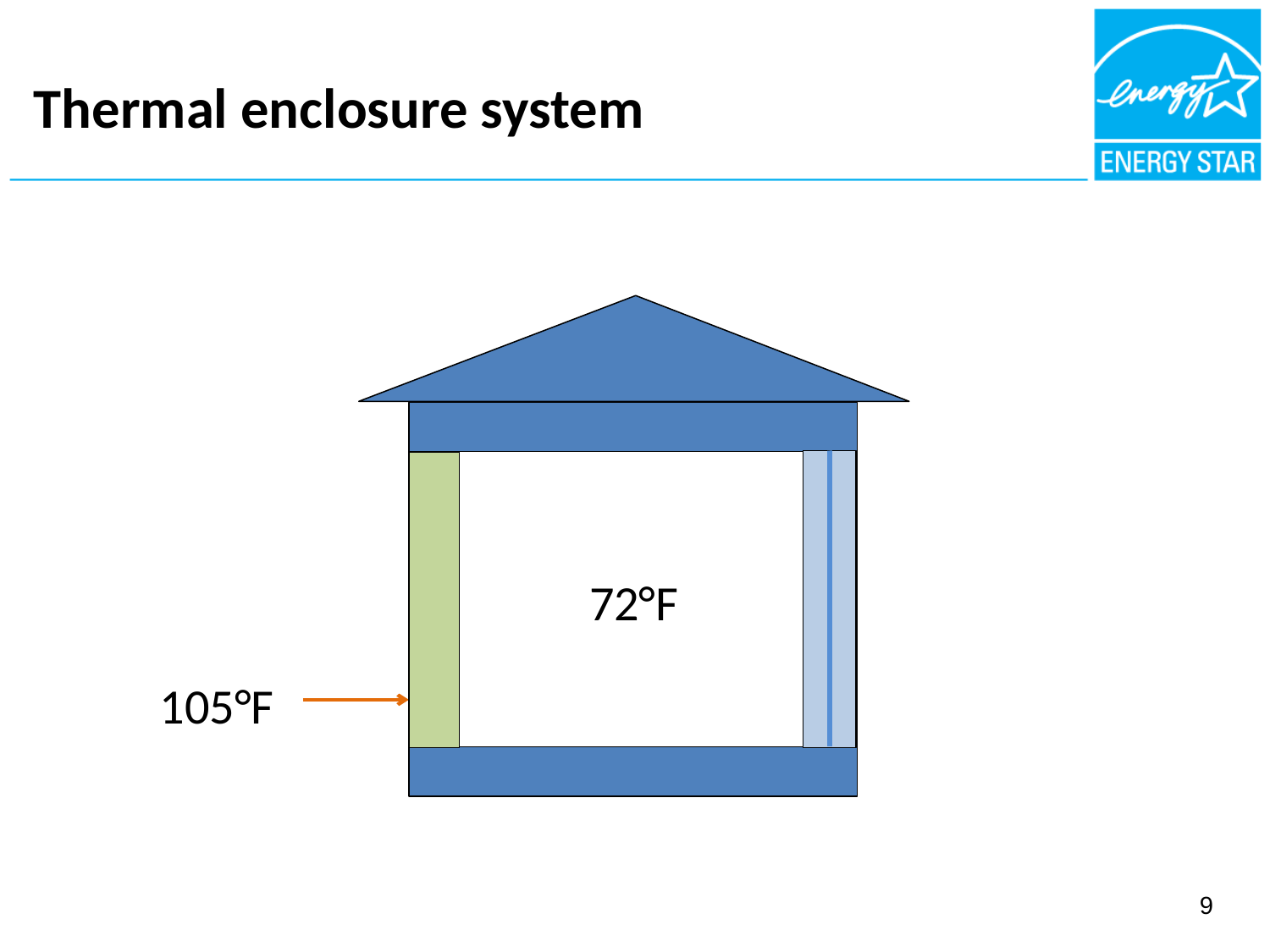

Thermal enclosure system
# FIBROUS NSULATION = AIR BARRIER

72°F
105°F
9